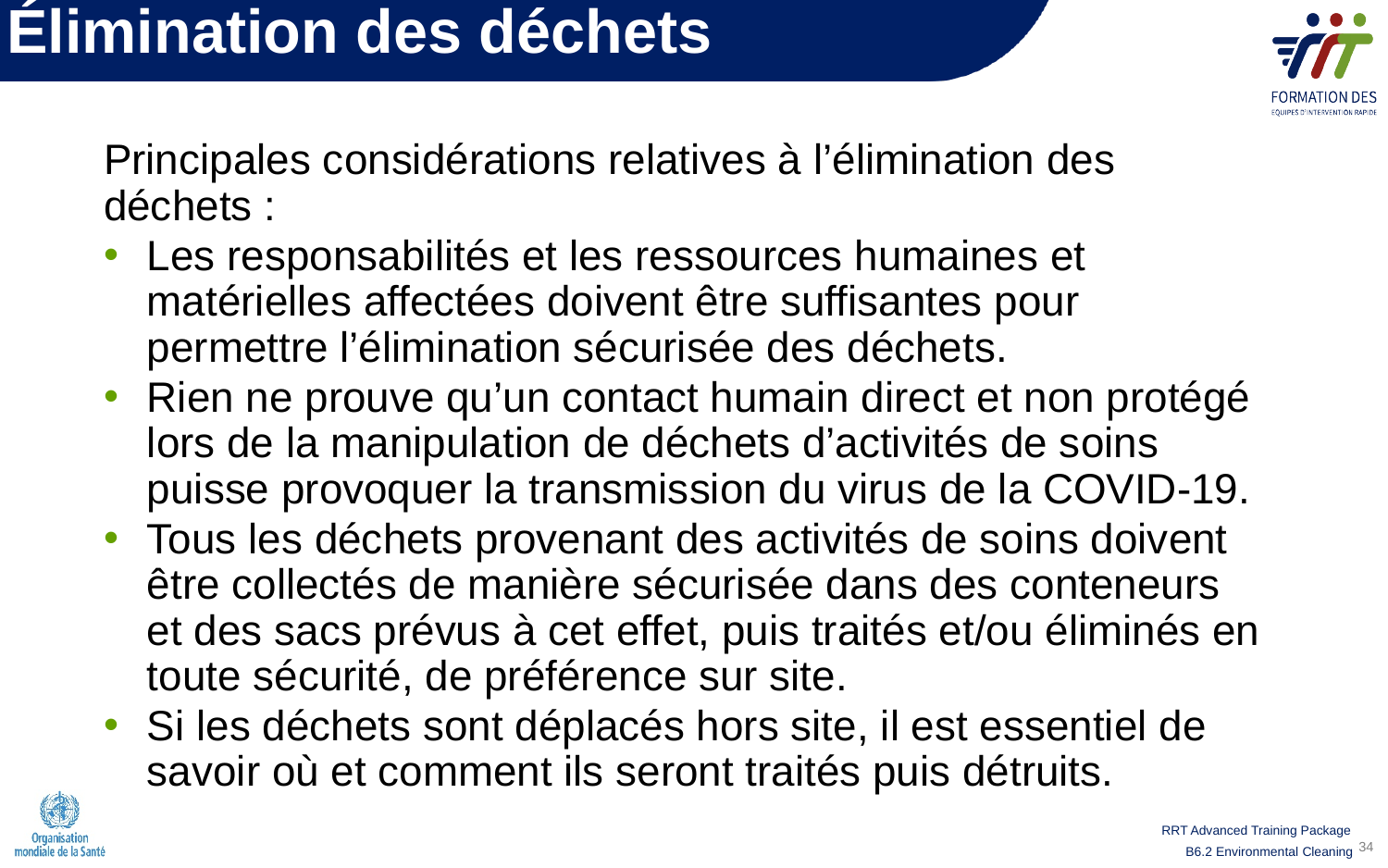

Élimination des déchets
Principales considérations relatives à l’élimination des déchets :
Les responsabilités et les ressources humaines et matérielles affectées doivent être suffisantes pour permettre l’élimination sécurisée des déchets.
Rien ne prouve qu’un contact humain direct et non protégé lors de la manipulation de déchets d’activités de soins puisse provoquer la transmission du virus de la COVID-19.
Tous les déchets provenant des activités de soins doivent être collectés de manière sécurisée dans des conteneurs et des sacs prévus à cet effet, puis traités et/ou éliminés en toute sécurité, de préférence sur site.
Si les déchets sont déplacés hors site, il est essentiel de savoir où et comment ils seront traités puis détruits.